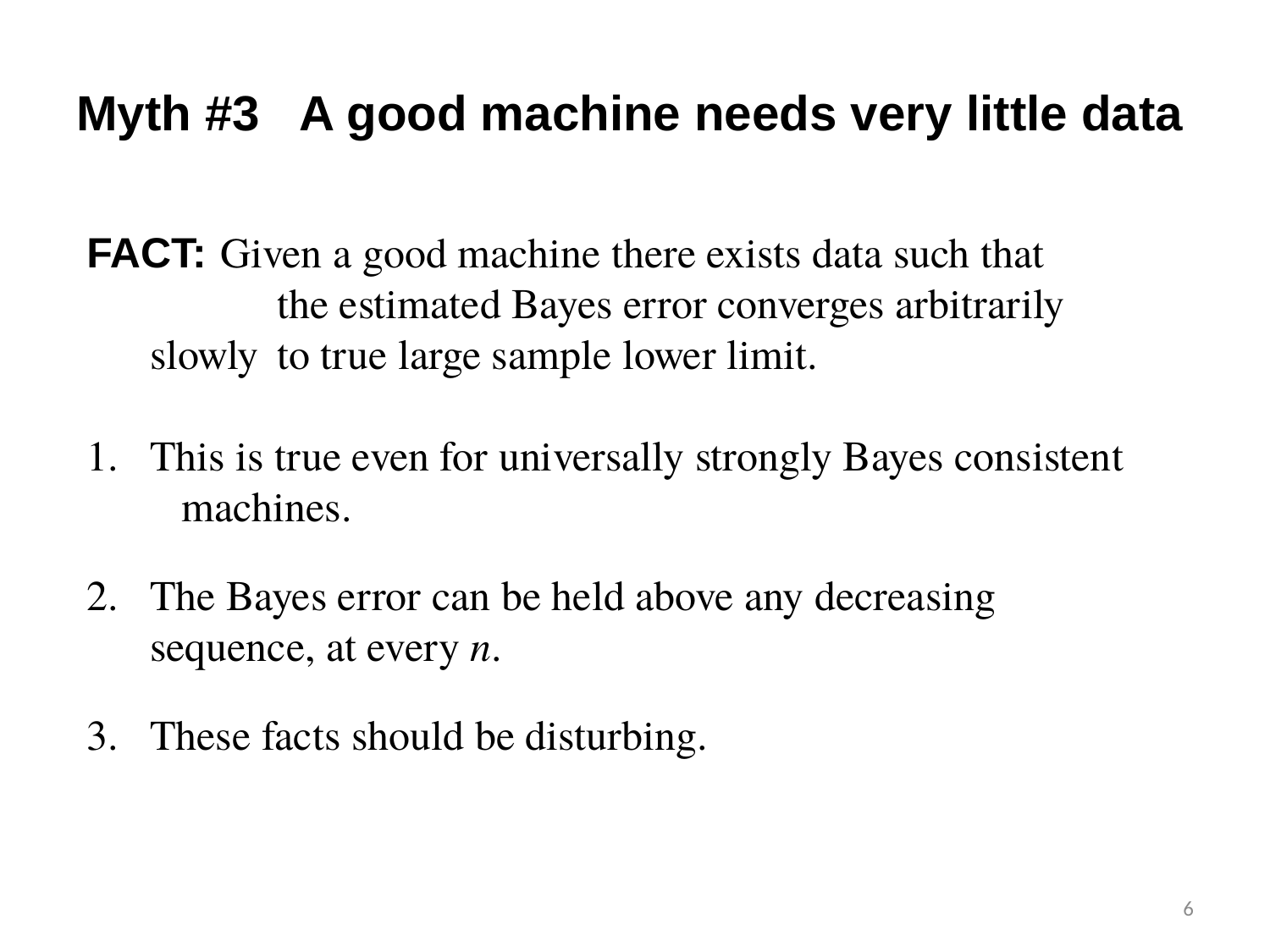

# Myth #3   A good machine needs very little data
FACT:  Given a good machine there exists data such that
 		the estimated Bayes error converges arbitrarily slowly 	to true large sample lower limit.

This is true even for universally strongly Bayes consistent      machines.

The Bayes error can be held above any decreasing sequence, at every n.

3.	These facts should be disturbing.

6